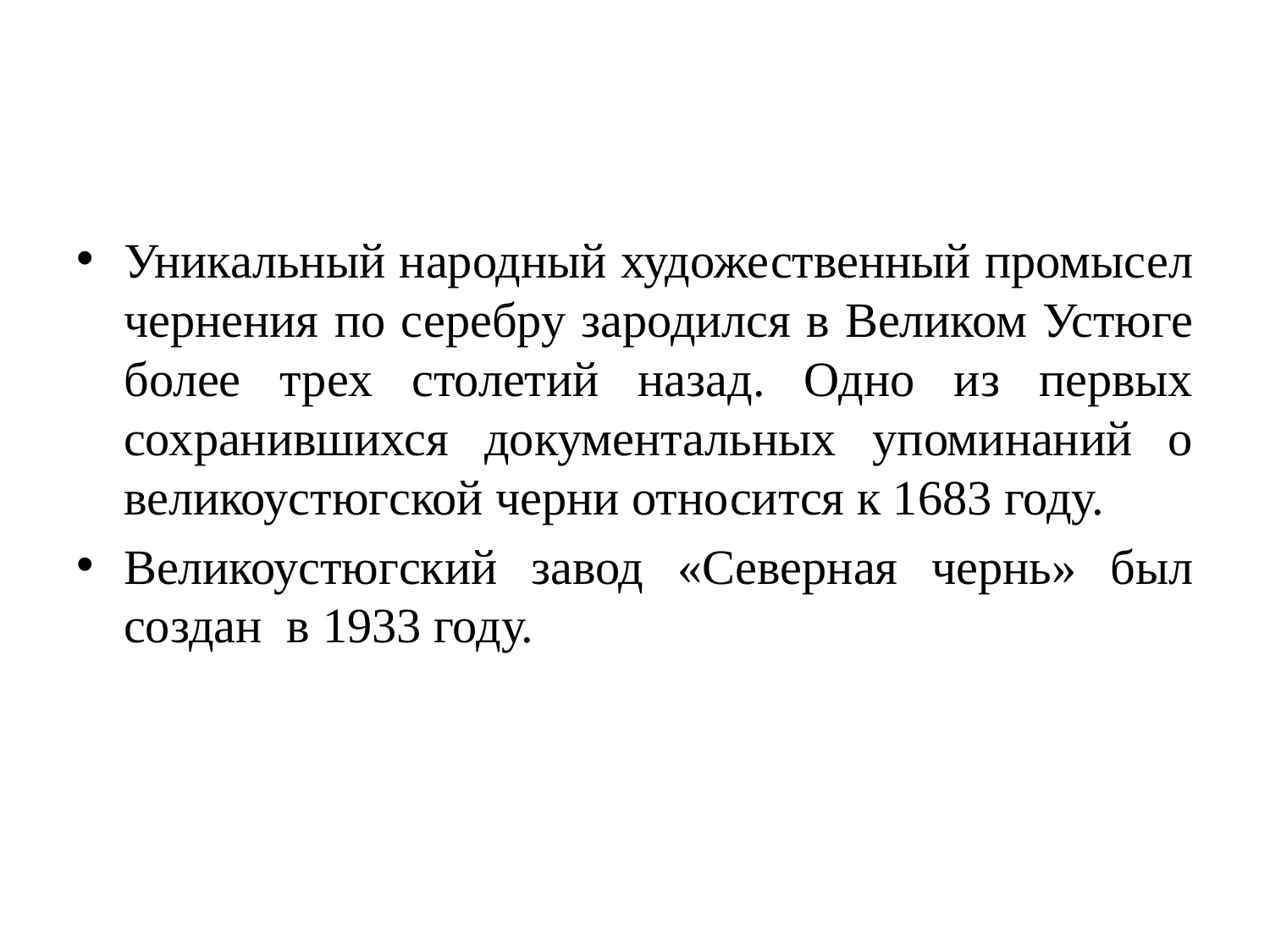

#
Уникальный народный художественный промысел чернения по серебру зародился в Великом Устюге более трех столетий назад. Одно из первых сохранившихся документальных упоминаний о великоустюгской черни относится к 1683 году.
Великоустюгский завод «Северная чернь» был создан  в 1933 году.